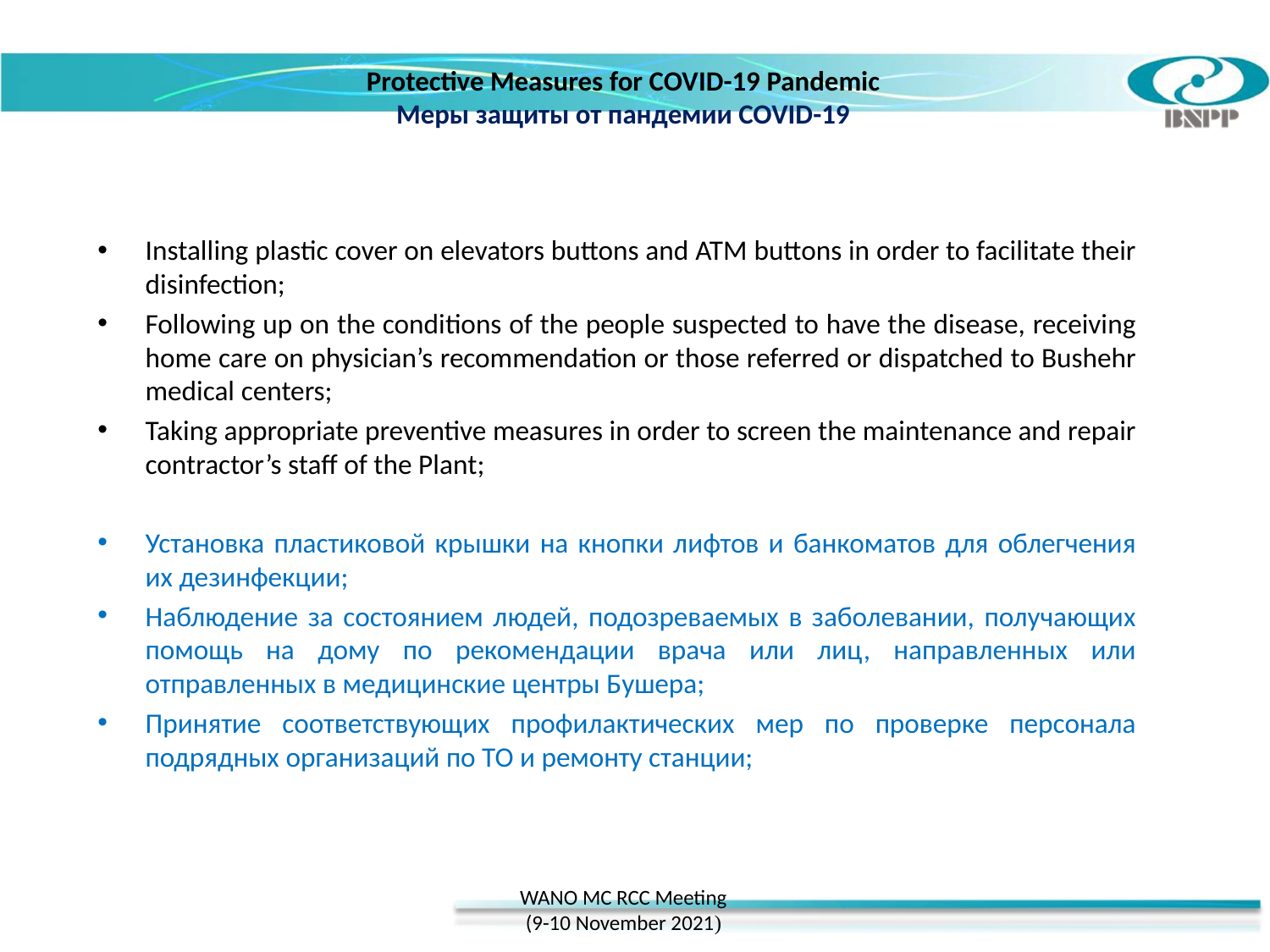

# Protective Measures for COVID-19 Pandemic Меры защиты от пандемии COVID-19
Installing plastic cover on elevators buttons and ATM buttons in order to facilitate their disinfection;
Following up on the conditions of the people suspected to have the disease, receiving home care on physician’s recommendation or those referred or dispatched to Bushehr medical centers;
Taking appropriate preventive measures in order to screen the maintenance and repair contractor’s staff of the Plant;

Установка пластиковой крышки на кнопки лифтов и банкоматов для облегчения их дезинфекции;
Наблюдение за состоянием людей, подозреваемых в заболевании, получающих помощь на дому по рекомендации врача или лиц, направленных или отправленных в медицинские центры Бушера;
Принятие соответствующих профилактических мер по проверке персонала подрядных организаций по ТО и ремонту станции;
WANO MC RCC Meeting
(9-10 November 2021)